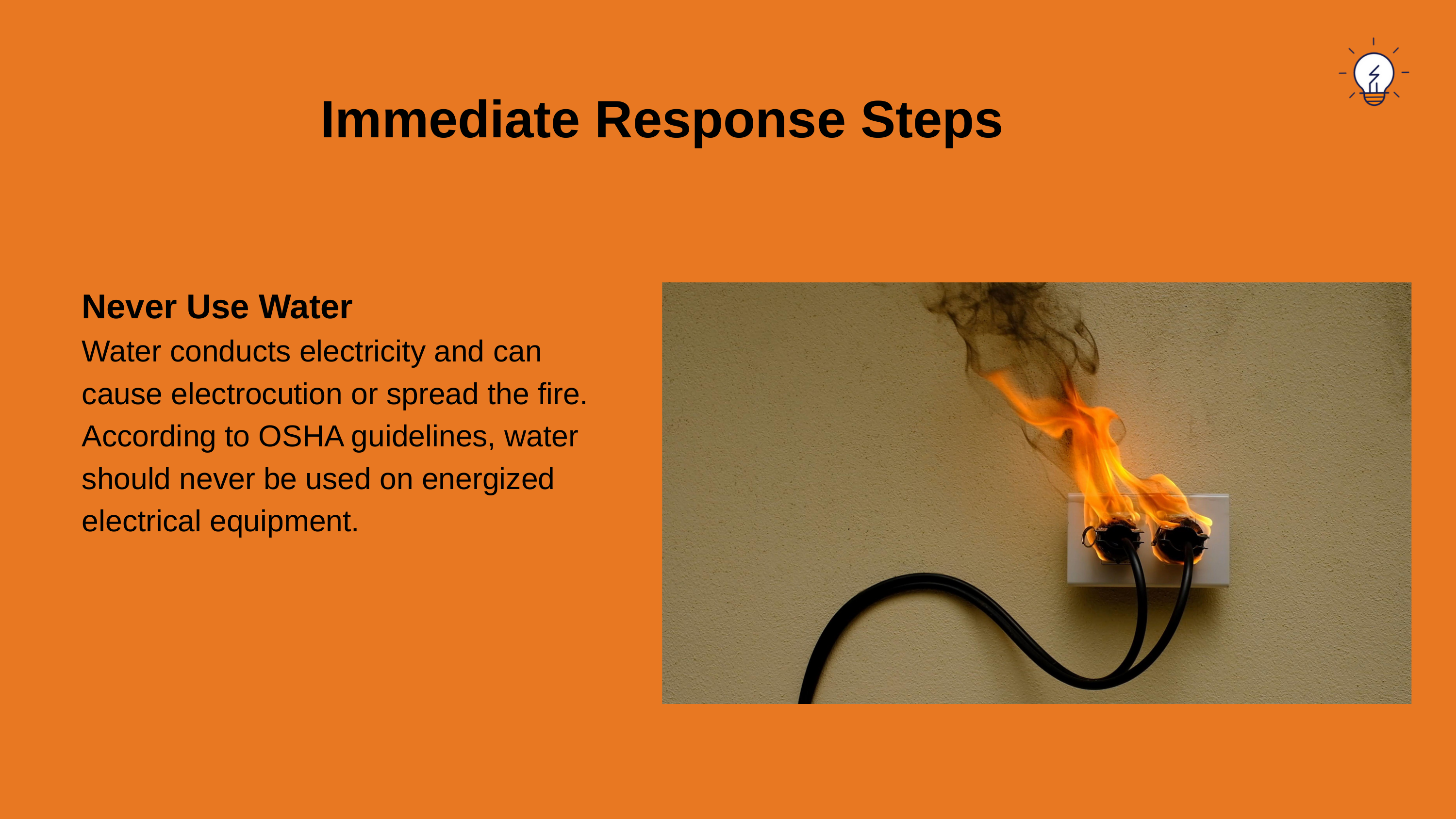

Immediate Response Steps
Never Use Water
Water conducts electricity and can cause electrocution or spread the fire. According to OSHA guidelines, water should never be used on energized electrical equipment.